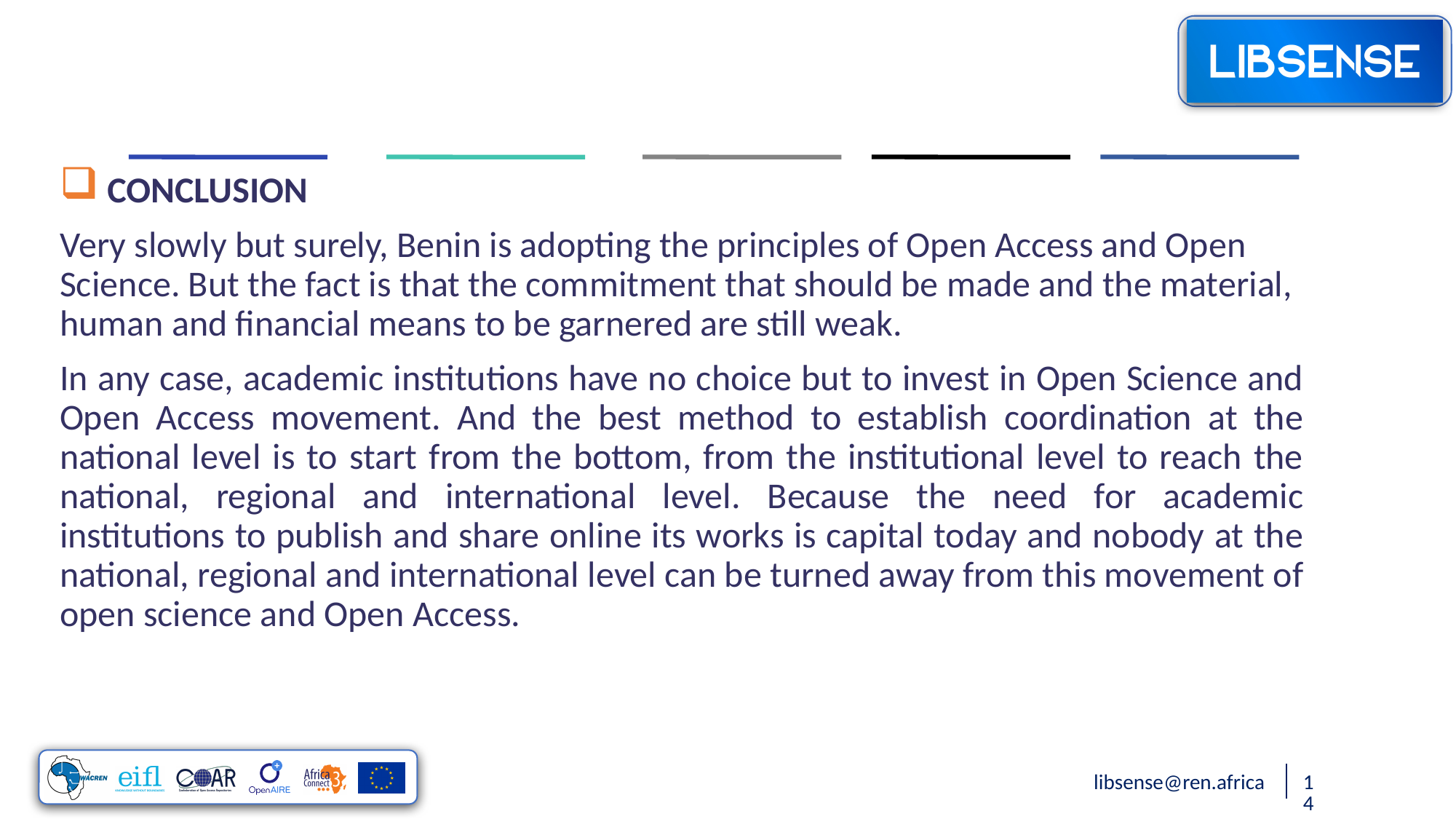

CONCLUSION
Very slowly but surely, Benin is adopting the principles of Open Access and Open Science. But the fact is that the commitment that should be made and the material, human and financial means to be garnered are still weak.
In any case, academic institutions have no choice but to invest in Open Science and Open Access movement. And the best method to establish coordination at the national level is to start from the bottom, from the institutional level to reach the national, regional and international level. Because the need for academic institutions to publish and share online its works is capital today and nobody at the national, regional and international level can be turned away from this movement of open science and Open Access.
libsense@ren.africa
14